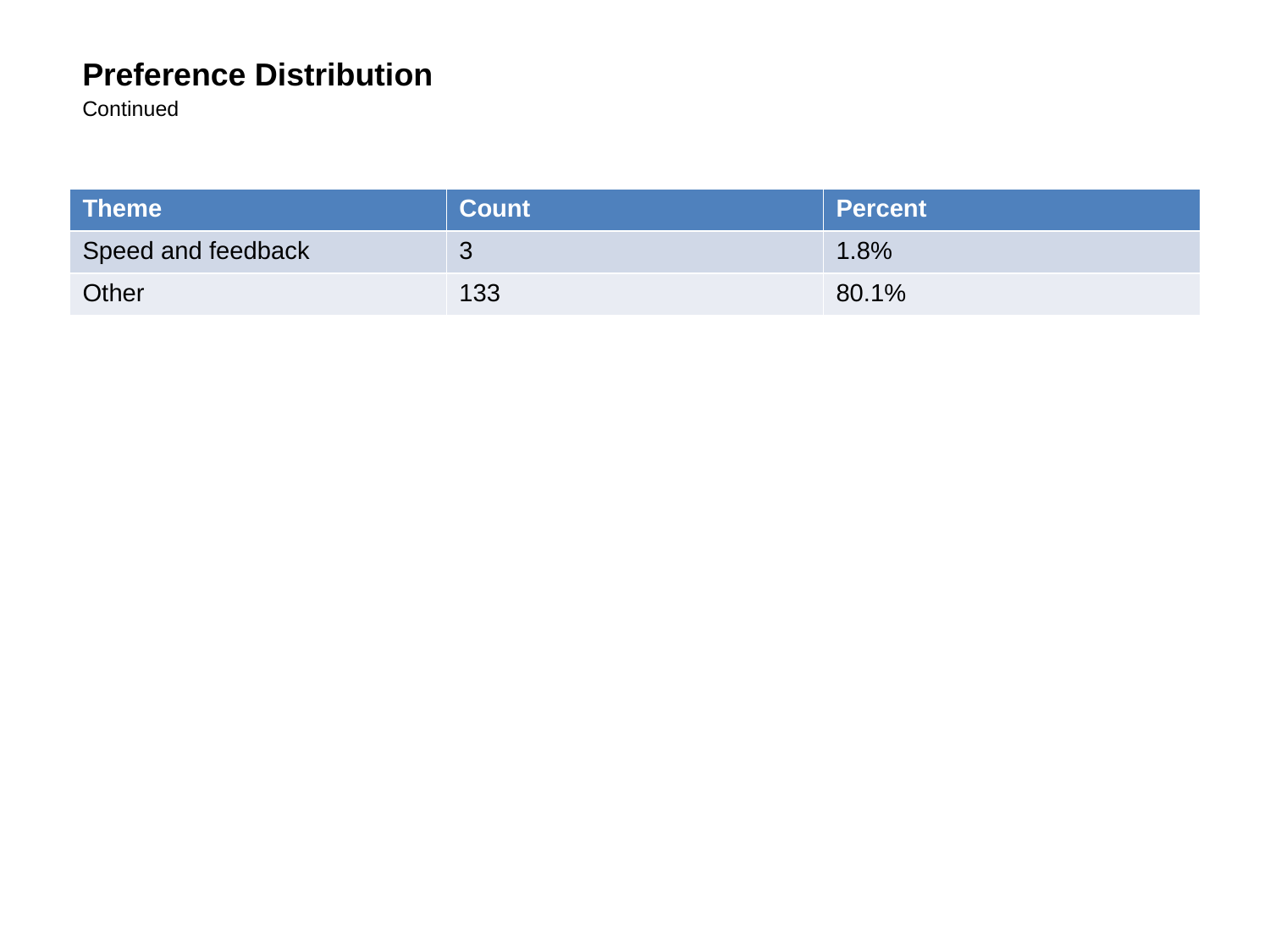

Preference Distribution
Continued
| Theme | Count | Percent |
| --- | --- | --- |
| Speed and feedback | 3 | 1.8% |
| Other | 133 | 80.1% |